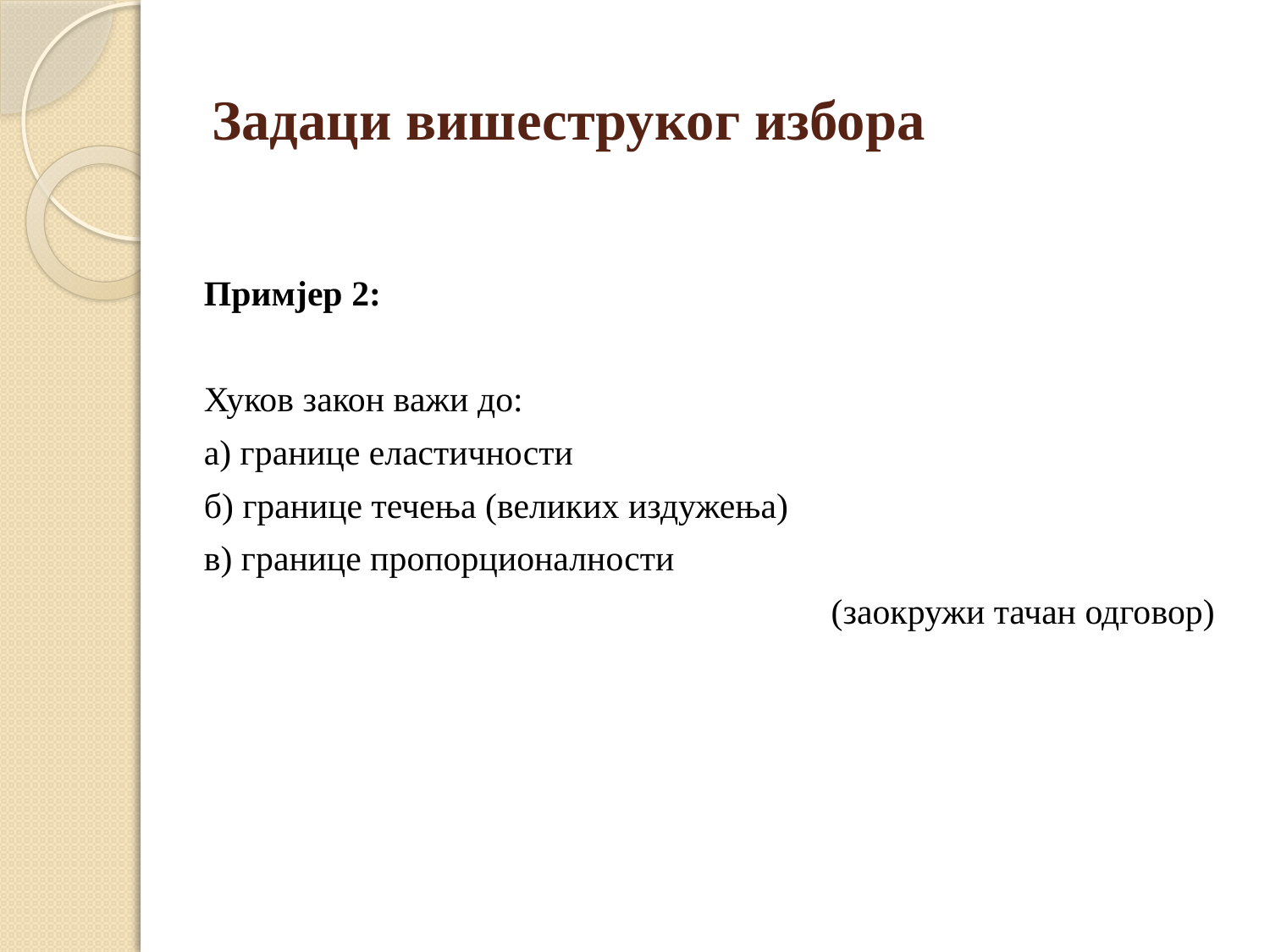

# Задаци вишеструког избора
Примјер 2:

Хуков закон важи до:
а) границе еластичности
б) границе течења (великих издужења)
в) границе пропорционалности
(заокружи тачан одговор)